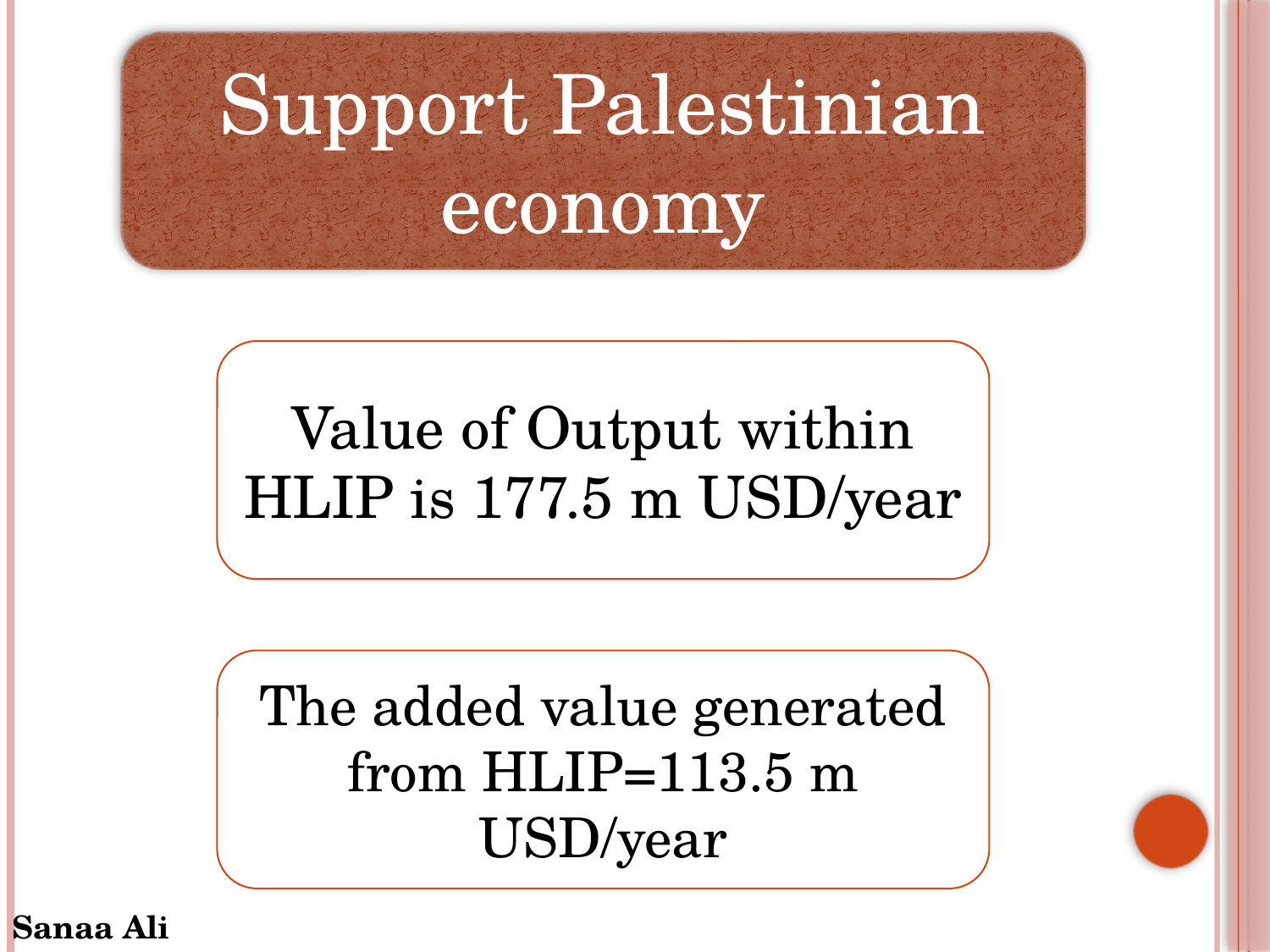

Support Palestinian economy
Value of Output within HLIP is 177.5 m USD/year
The added value generated from HLIP=113.5 m USD/year
Sanaa Ali